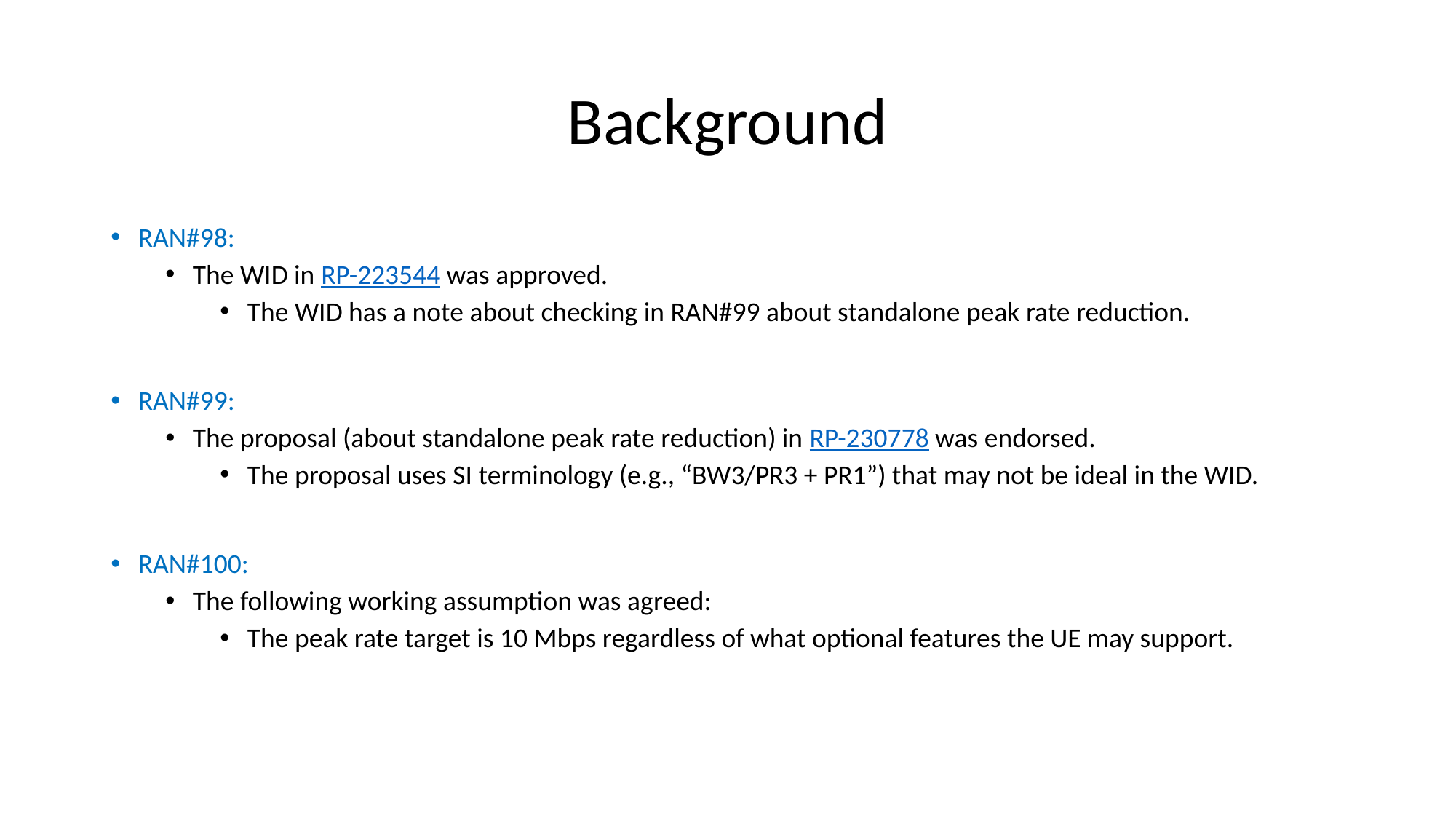

# Background
RAN#98:
The WID in RP-223544 was approved.
The WID has a note about checking in RAN#99 about standalone peak rate reduction.

RAN#99:
The proposal (about standalone peak rate reduction) in RP-230778 was endorsed.
The proposal uses SI terminology (e.g., “BW3/PR3 + PR1”) that may not be ideal in the WID.

RAN#100:
The following working assumption was agreed:
The peak rate target is 10 Mbps regardless of what optional features the UE may support.